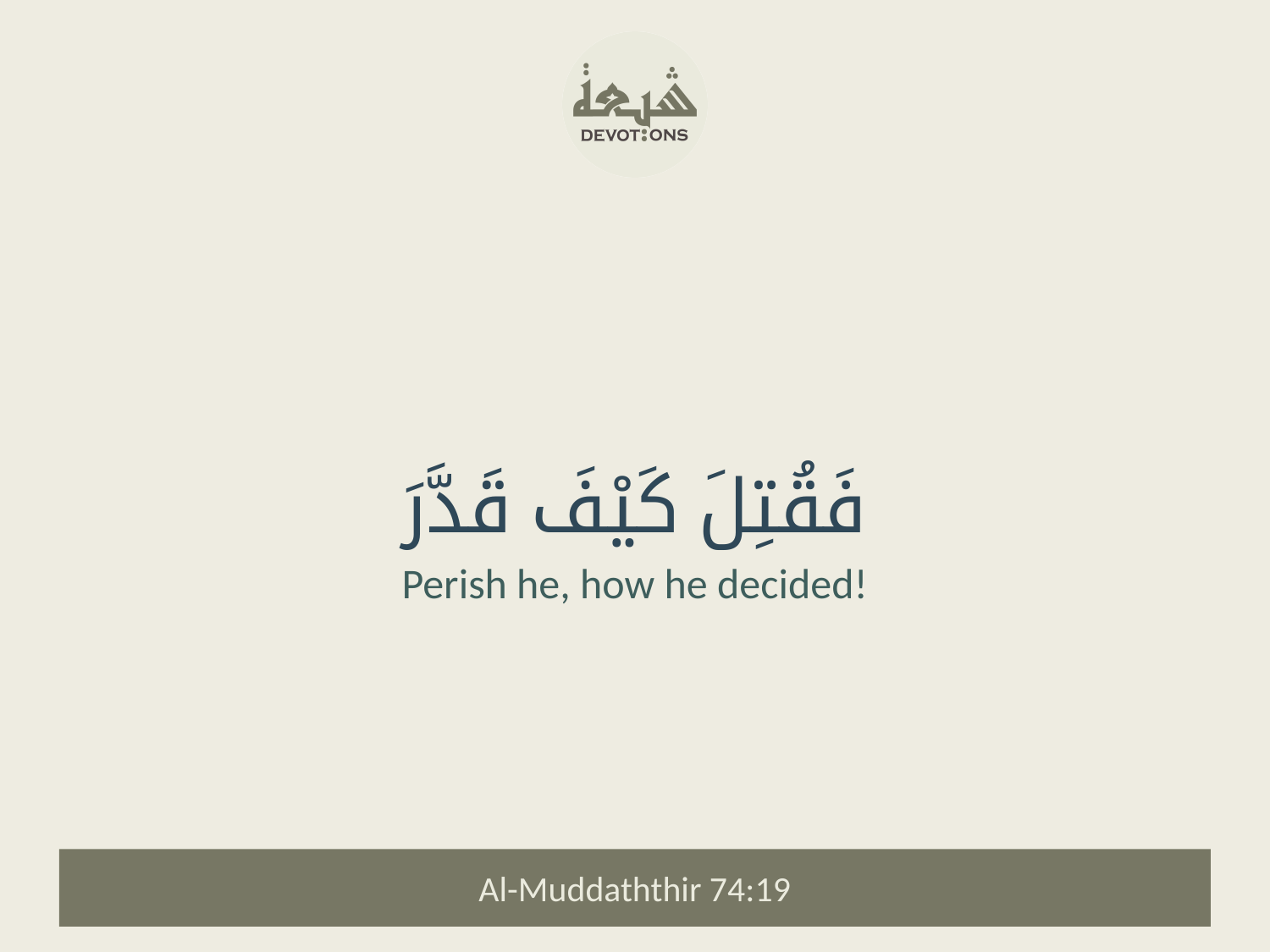

فَقُتِلَ كَيْفَ قَدَّرَ
Perish he, how he decided!
Al-Muddaththir 74:19